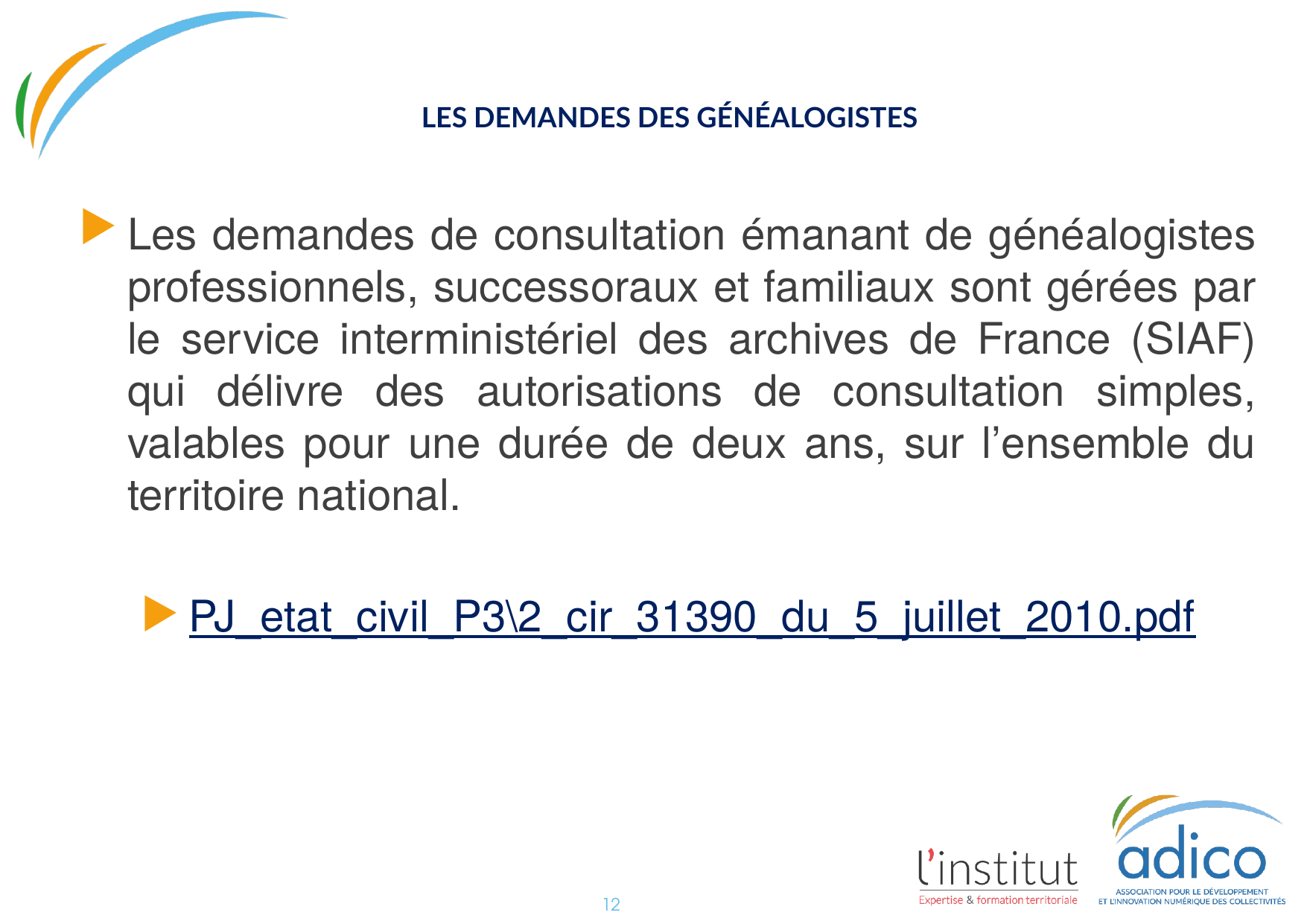

#
LES DEMANDES DES GÉNÉALOGISTES
Les demandes de consultation émanant de généalogistes professionnels, successoraux et familiaux sont gérées par le service interministériel des archives de France (SIAF) qui délivre des autorisations de consultation simples, valables pour une durée de deux ans, sur l’ensemble du territoire national.

PJ_etat_civil_P3\2_cir_31390_du_5_juillet_2010.pdf